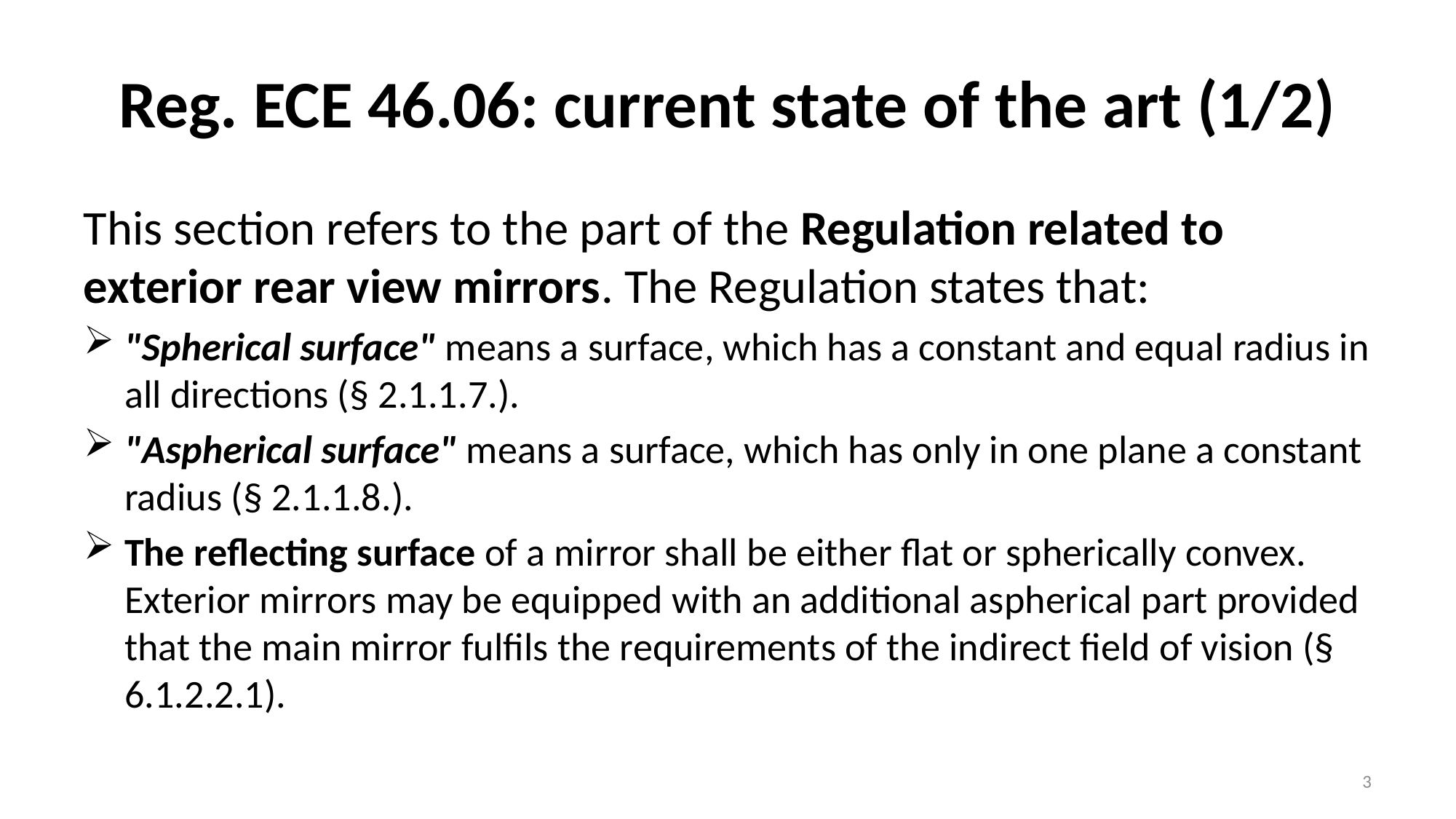

# Reg. ECE 46.06: current state of the art (1/2)
This section refers to the part of the Regulation related to exterior rear view mirrors. The Regulation states that:
"Spherical surface" means a surface, which has a constant and equal radius in all directions (§ 2.1.1.7.).
"Aspherical surface" means a surface, which has only in one plane a constant radius (§ 2.1.1.8.).
The reflecting surface of a mirror shall be either flat or spherically convex. Exterior mirrors may be equipped with an additional aspherical part provided that the main mirror fulfils the requirements of the indirect field of vision (§ 6.1.2.2.1).
3